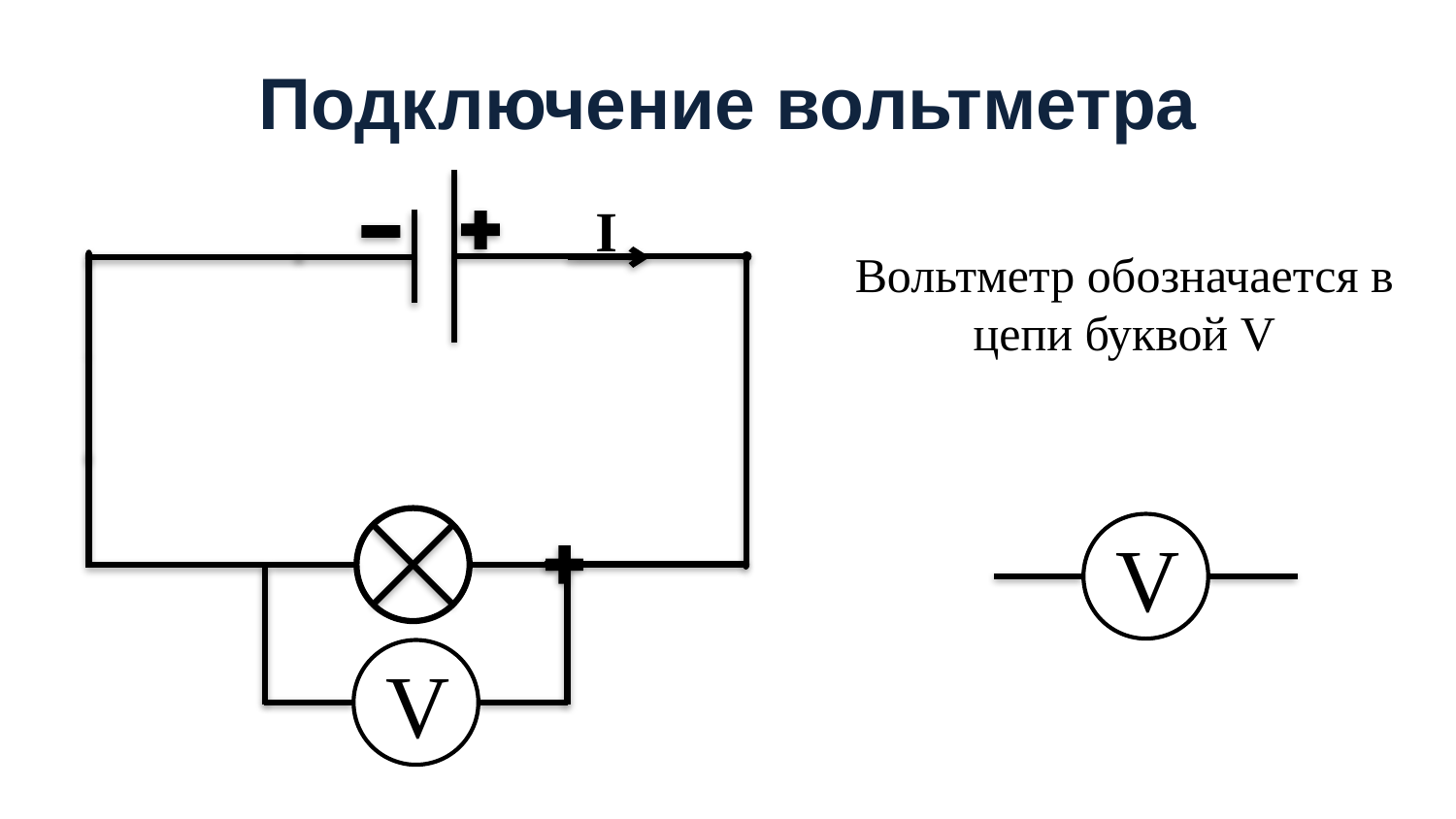

# Подключение вольтметра

I

V
Вольтметр обозначается в цепи буквой V
V